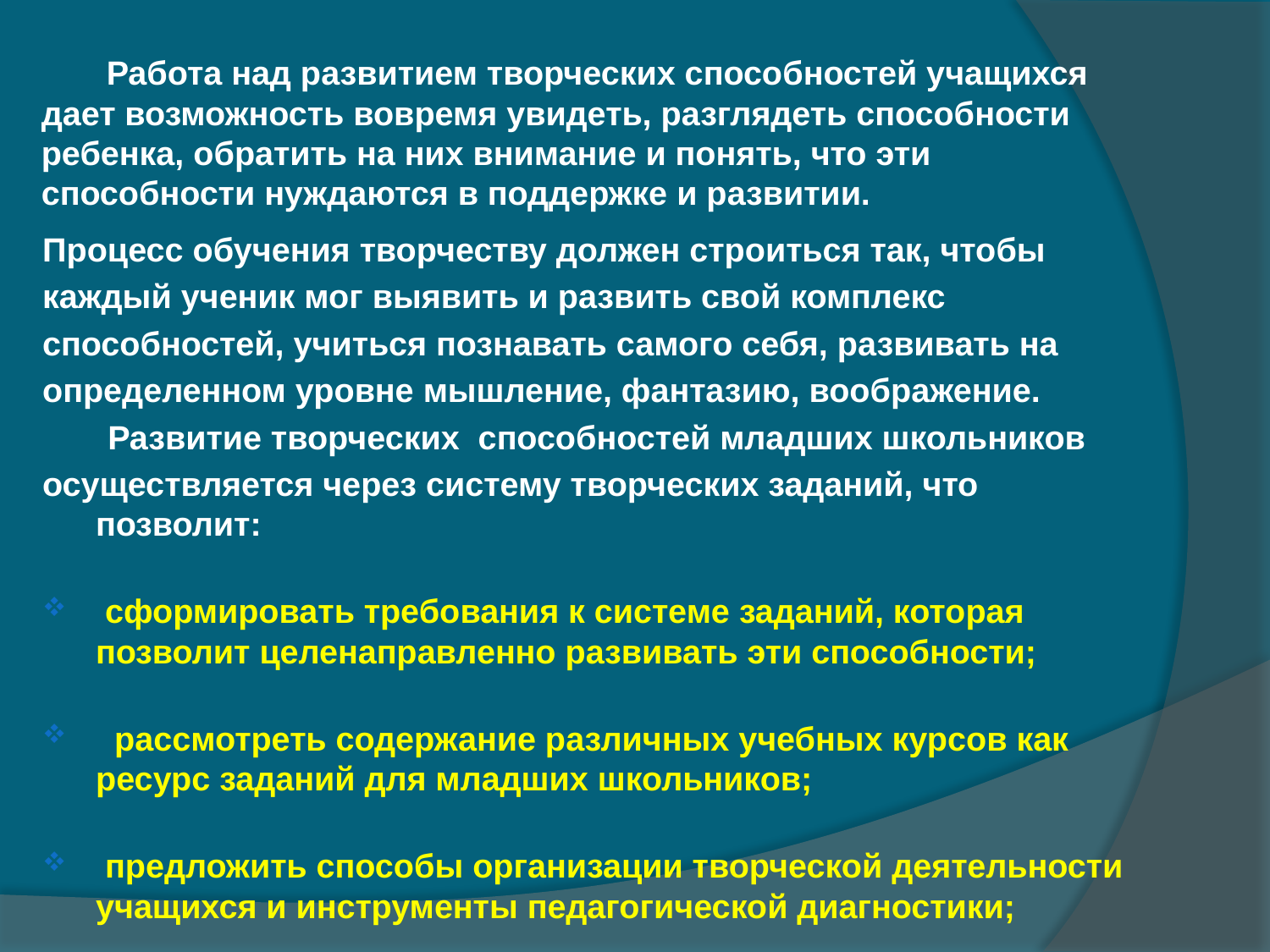

# Работа над развитием творческих способностей учащихся дает возможность вовремя увидеть, разглядеть способности ребенка, обратить на них внимание и понять, что эти способности нуждаются в поддержке и развитии.
Процесс обучения творчеству должен строиться так, чтобы
каждый ученик мог выявить и развить свой комплекс
способностей, учиться познавать самого себя, развивать на
определенном уровне мышление, фантазию, воображение.
       Развитие творческих  способностей младших школьников
осуществляется через систему творческих заданий, что позволит:
 сформировать требования к системе заданий, которая позволит целенаправленно развивать эти способности;
  рассмотреть содержание различных учебных курсов как ресурс заданий для младших школьников;
 предложить способы организации творческой деятельности учащихся и инструменты педагогической диагностики;
 сформулировать организационные требования к процессу обучения на начальной ступени школы.